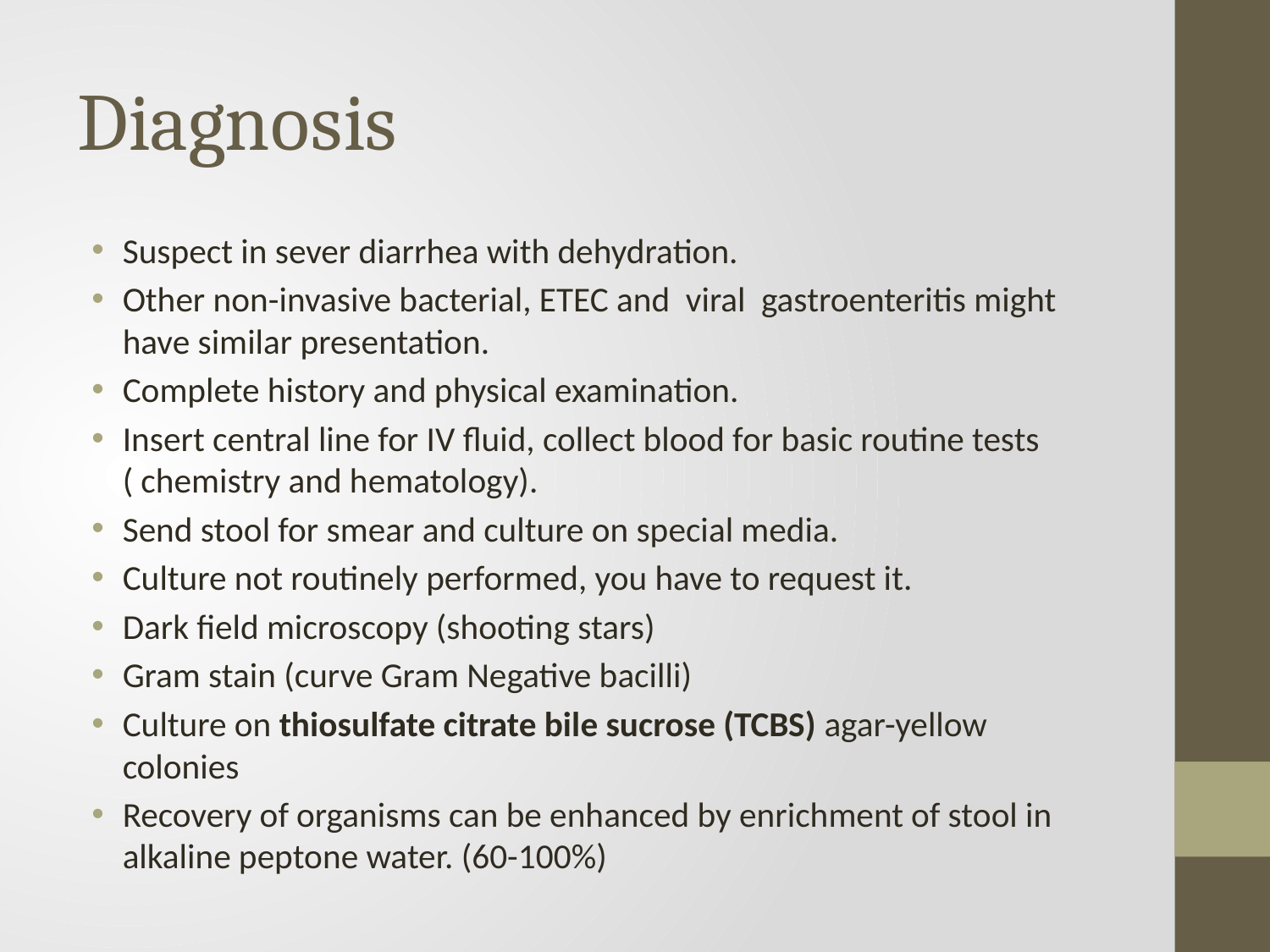

# Diagnosis
Suspect in sever diarrhea with dehydration.
Other non-invasive bacterial, ETEC and  viral  gastroenteritis might have similar presentation.
Complete history and physical examination.
Insert central line for IV fluid, collect blood for basic routine tests ( chemistry and hematology).
Send stool for smear and culture on special media.
Culture not routinely performed, you have to request it.
Dark field microscopy (shooting stars)
Gram stain (curve Gram Negative bacilli)
Culture on thiosulfate citrate bile sucrose (TCBS) agar-yellow colonies
Recovery of organisms can be enhanced by enrichment of stool in alkaline peptone water. (60-100%)